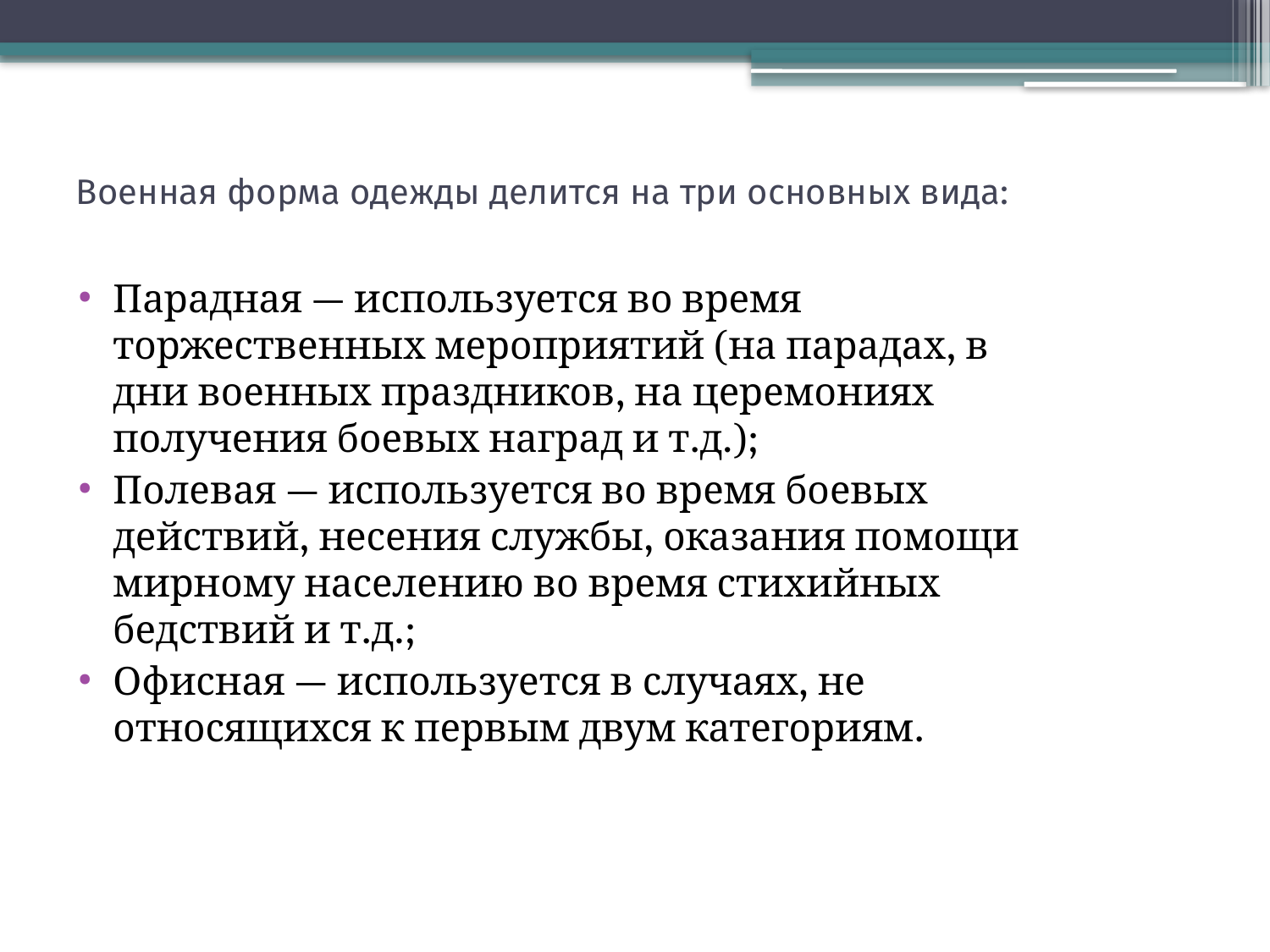

# Военная форма одежды делится на три основных вида:
Парадная — используется во время торжественных мероприятий (на парадах, в дни военных праздников, на церемониях получения боевых наград и т.д.);
Полевая — используется во время боевых действий, несения службы, оказания помощи мирному населению во время стихийных бедствий и т.д.;
Офисная — используется в случаях, не относящихся к первым двум категориям.